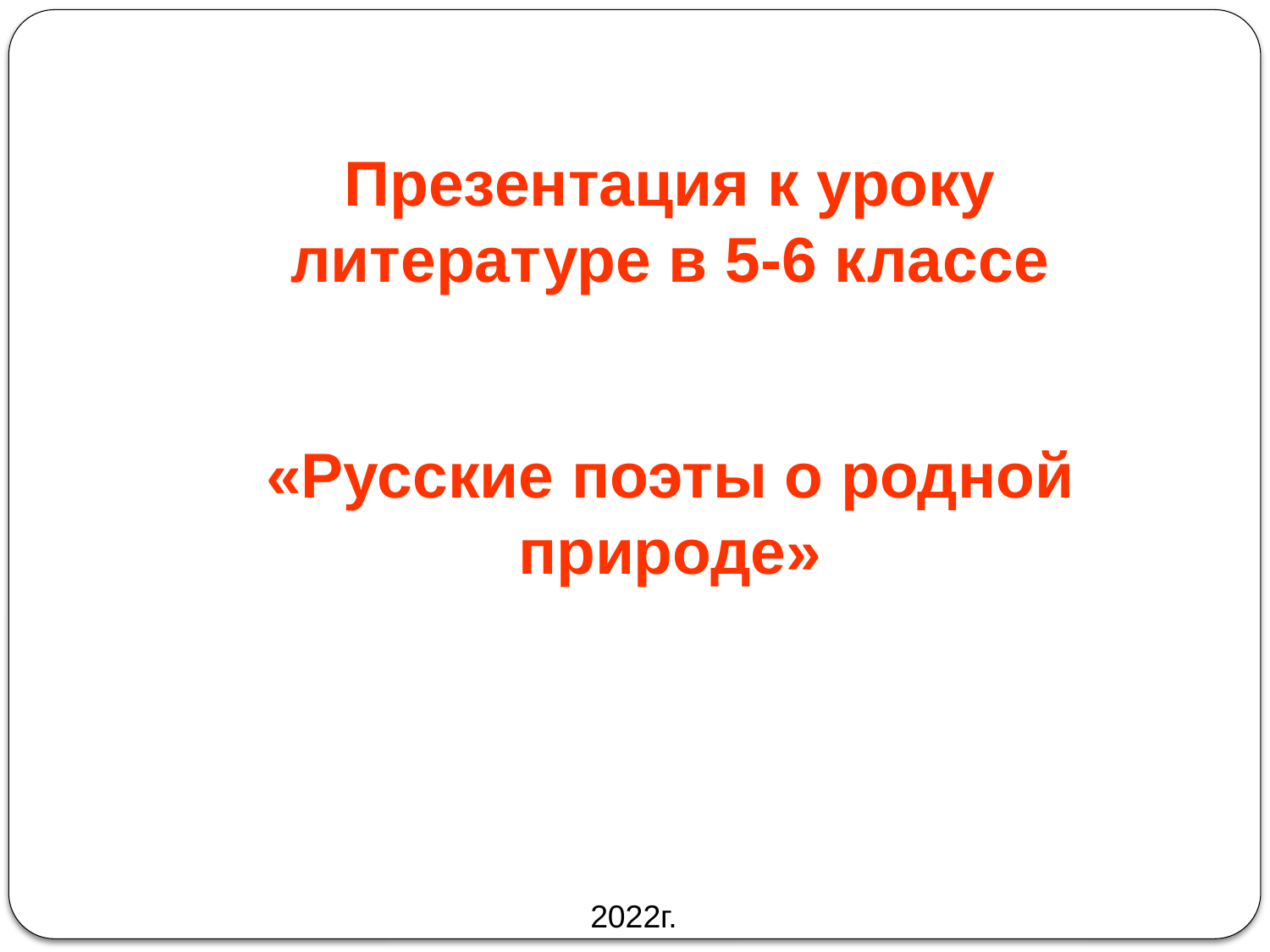

Презентация к уроку литературе в 5-6 классе

«Русские поэты о родной природе»
2022г.